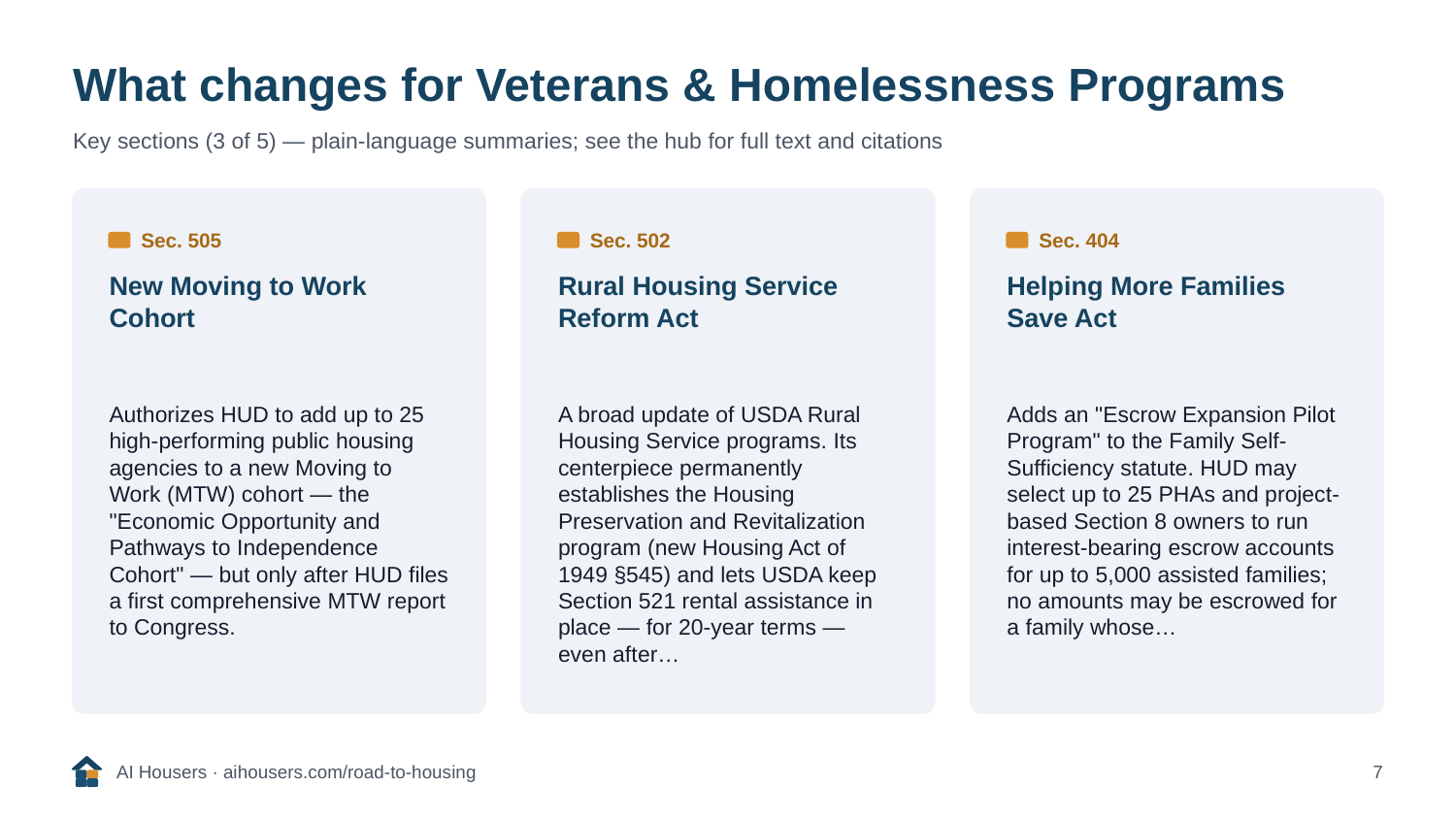

What changes for Veterans & Homelessness Programs
Key sections (3 of 5) — plain-language summaries; see the hub for full text and citations

Sec. 505
Sec. 502
Sec. 404

New Moving to Work Cohort
Rural Housing Service Reform Act
Helping More Families Save Act
Authorizes HUD to add up to 25 high-performing public housing agencies to a new Moving to Work (MTW) cohort — the "Economic Opportunity and Pathways to Independence Cohort" — but only after HUD files a first comprehensive MTW report to Congress.
A broad update of USDA Rural Housing Service programs. Its centerpiece permanently establishes the Housing Preservation and Revitalization program (new Housing Act of 1949 §545) and lets USDA keep Section 521 rental assistance in place — for 20-year terms — even after…
Adds an "Escrow Expansion Pilot Program" to the Family Self-Sufficiency statute. HUD may select up to 25 PHAs and project-based Section 8 owners to run interest-bearing escrow accounts for up to 5,000 assisted families; no amounts may be escrowed for a family whose…
AI Housers · aihousers.com/road-to-housing
7